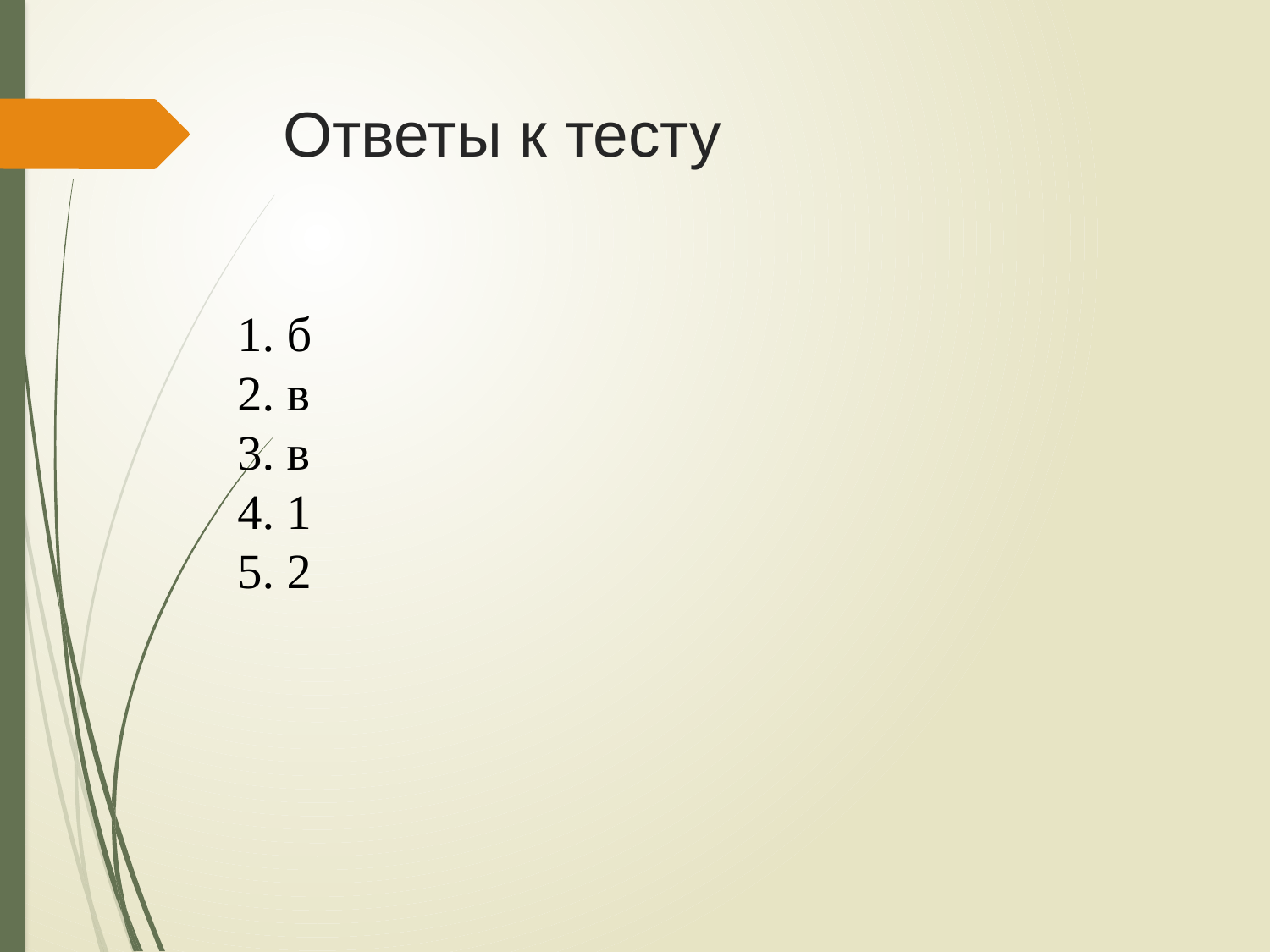

# Ответы к тесту
1. б
2. в
3. в
4. 1
5. 2